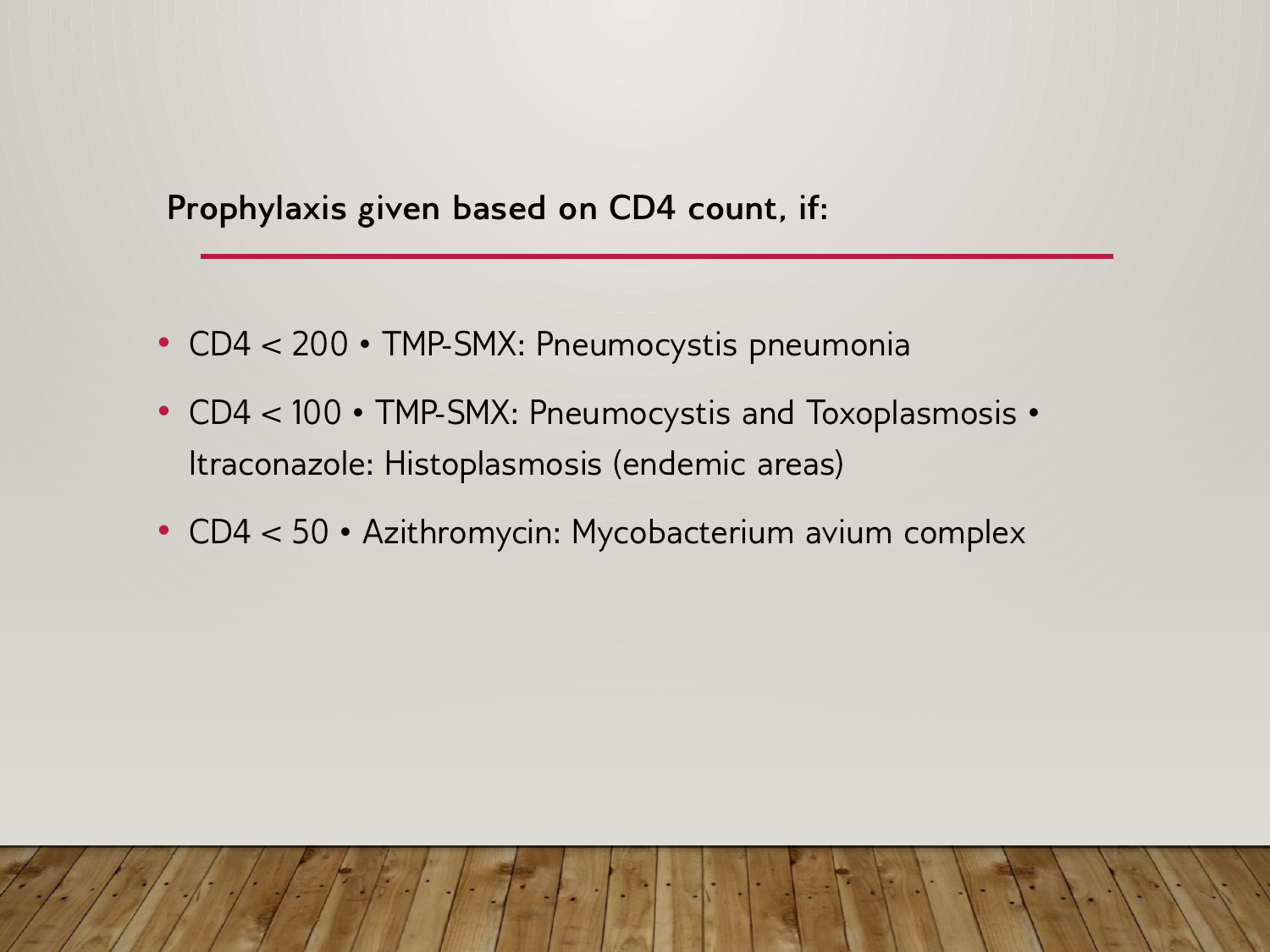

Prophylaxis given based on CD4 count, if:

CD4 < 200 • TMP-SMX: Pneumocystis pneumonia
CD4 < 100 • TMP-SMX: Pneumocystis and Toxoplasmosis • Itraconazole: Histoplasmosis (endemic areas)
CD4 < 50 • Azithromycin: Mycobacterium avium complex